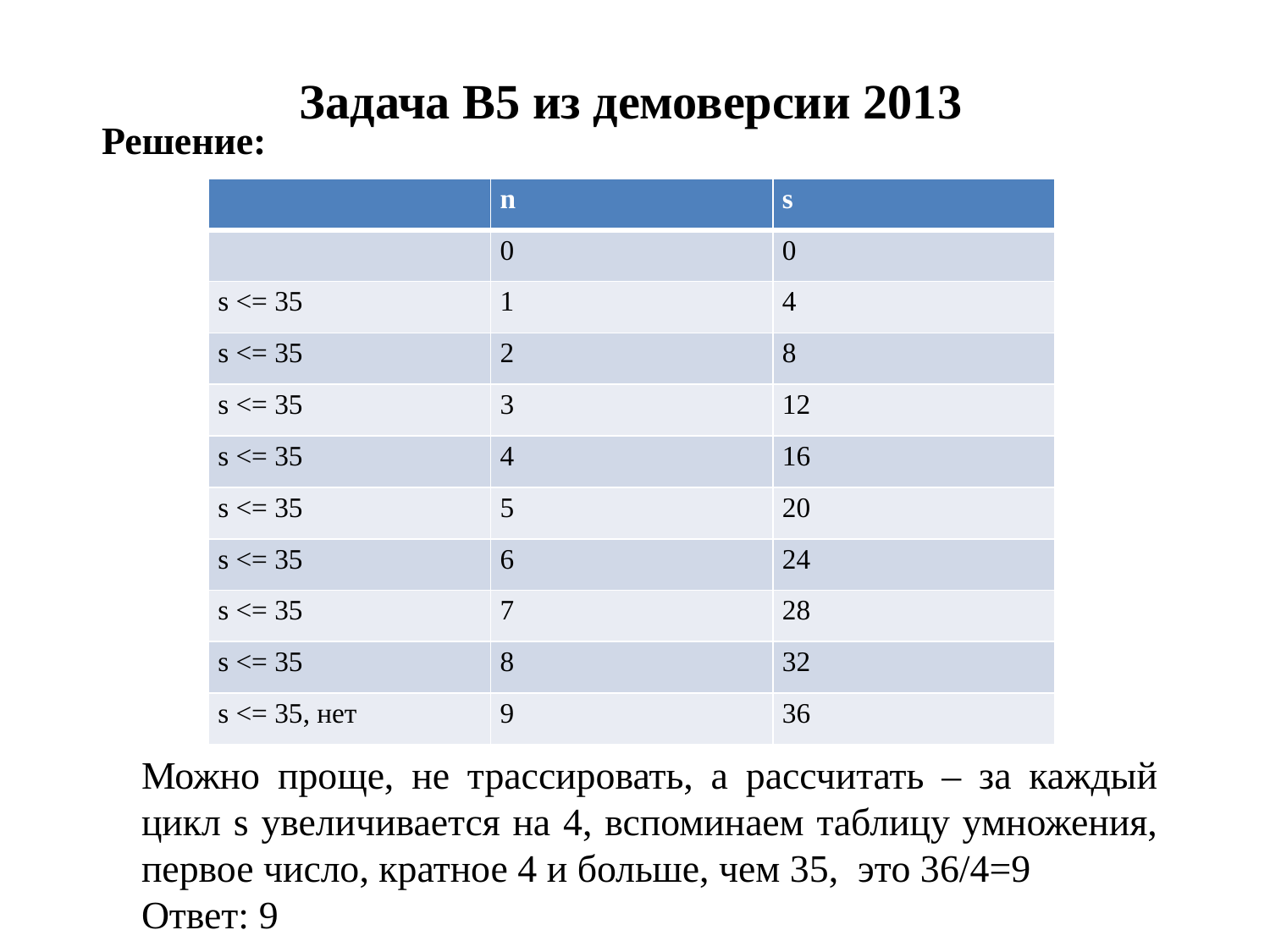

# Задача B5 из демоверсии 2013
Решение:
|  | n | s |
| --- | --- | --- |
|  | 0 | 0 |
| s <= 35 | 1 | 4 |
| s <= 35 | 2 | 8 |
| s <= 35 | 3 | 12 |
| s <= 35 | 4 | 16 |
| s <= 35 | 5 | 20 |
| s <= 35 | 6 | 24 |
| s <= 35 | 7 | 28 |
| s <= 35 | 8 | 32 |
| s <= 35, нет | 9 | 36 |
Можно проще, не трассировать, а рассчитать – за каждый цикл s увеличивается на 4, вспоминаем таблицу умножения, первое число, кратное 4 и больше, чем 35,  это 36/4=9
Ответ: 9